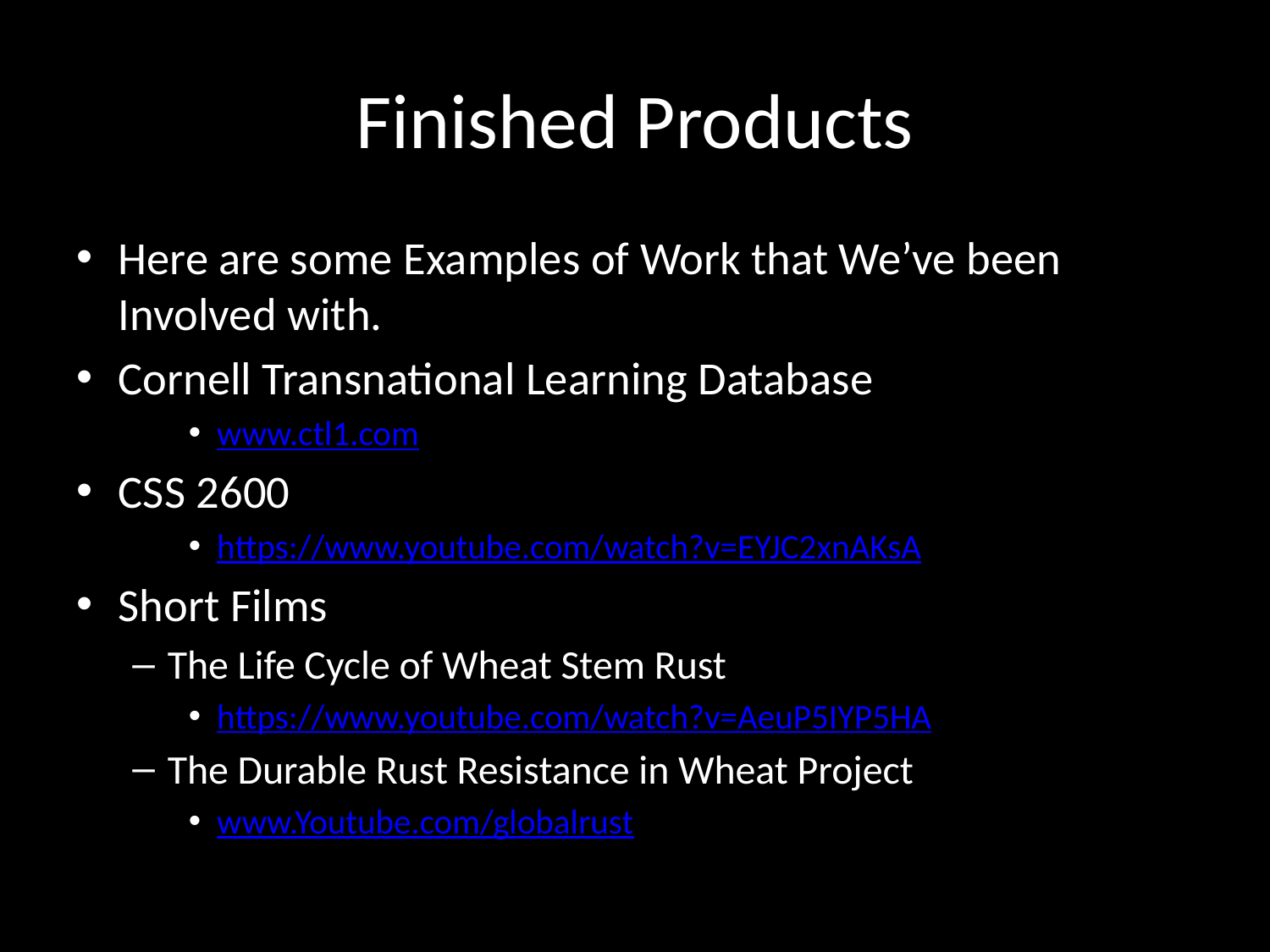

# Finished Products
Here are some Examples of Work that We’ve been Involved with.
Cornell Transnational Learning Database
www.ctl1.com
CSS 2600
https://www.youtube.com/watch?v=EYJC2xnAKsA
Short Films
The Life Cycle of Wheat Stem Rust
https://www.youtube.com/watch?v=AeuP5IYP5HA
The Durable Rust Resistance in Wheat Project
www.Youtube.com/globalrust